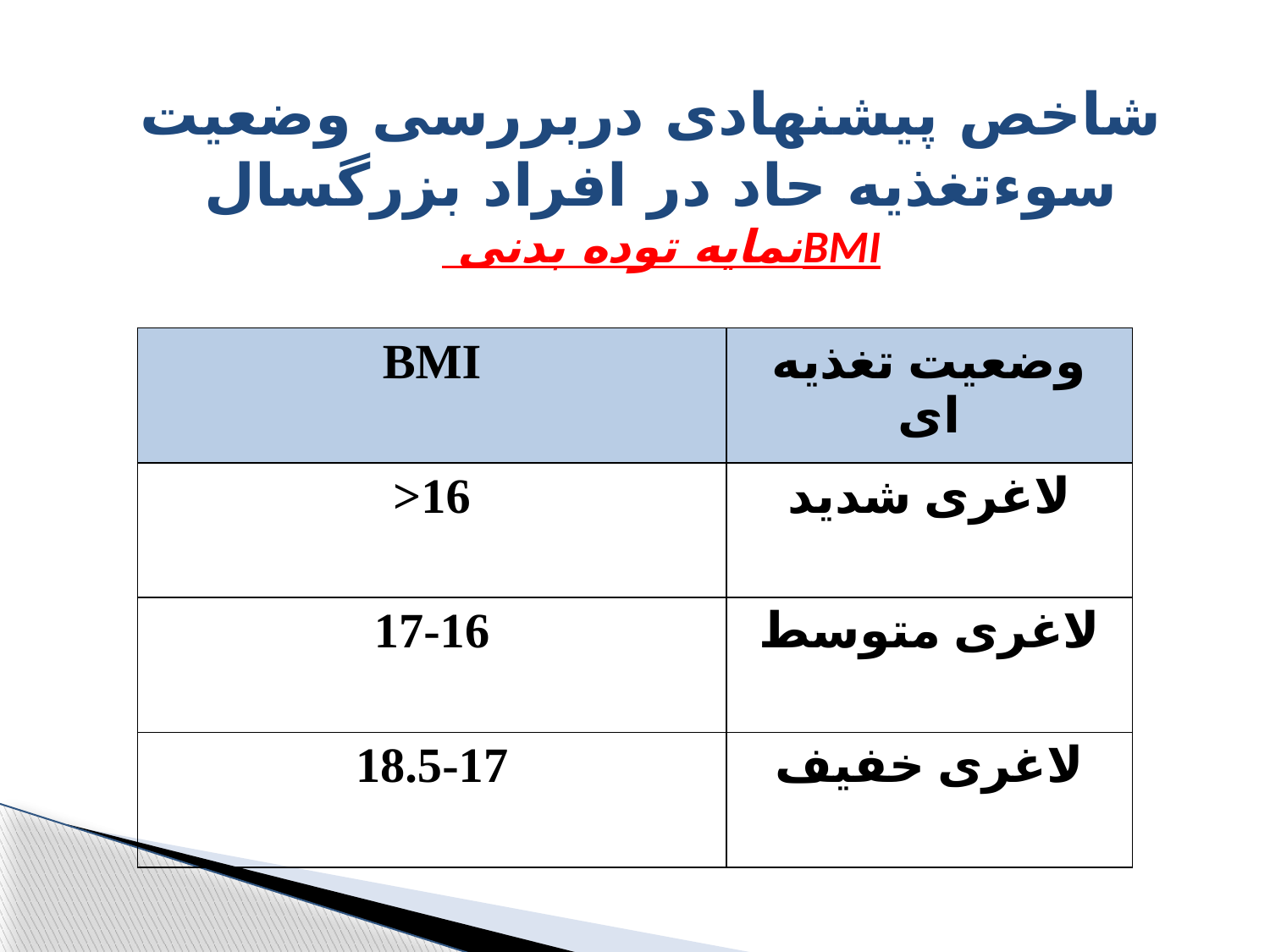

# شاخص پیشنهادی دربررسی وضعیت سوءتغذیه حاد در افراد بزرگسال BMIنمایه توده بدنی
| BMI | وضعیت تغذیه ای |
| --- | --- |
| 16< | لاغری شدید |
| 17-16 | لاغری متوسط |
| 18.5-17 | لاغری خفیف |